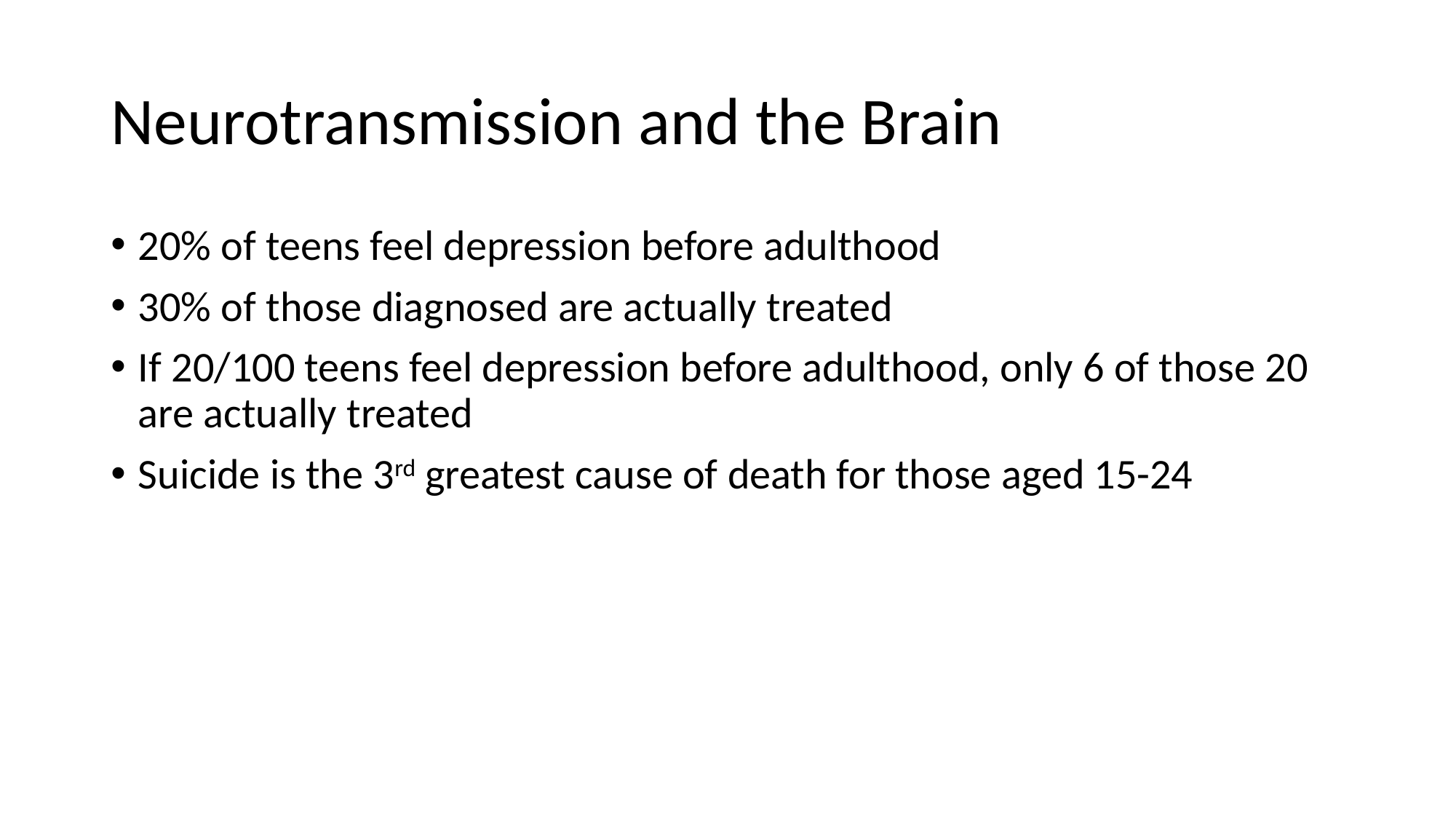

# Neurotransmission and the Brain
20% of teens feel depression before adulthood
30% of those diagnosed are actually treated
If 20/100 teens feel depression before adulthood, only 6 of those 20 are actually treated
Suicide is the 3rd greatest cause of death for those aged 15-24